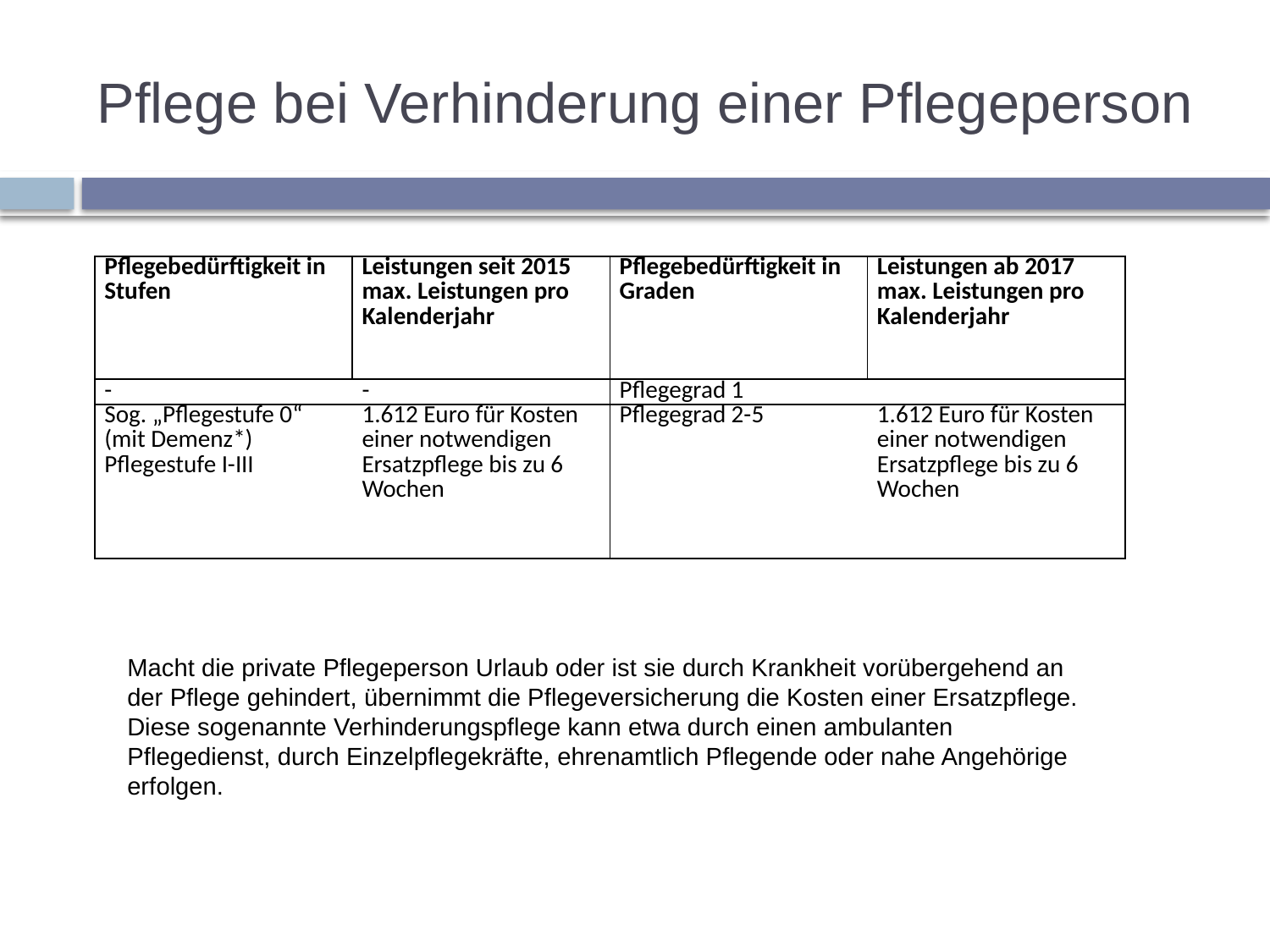

# Pflege bei Verhinderung einer Pflegeperson
| Pflegebedürftigkeit in Stufen | Leistungen seit 2015 max. Leistungen pro Kalenderjahr | Pflegebedürftigkeit in Graden | Leistungen ab 2017 max. Leistungen pro Kalenderjahr |
| --- | --- | --- | --- |
| - | - | Pflegegrad 1 |  |
| Sog. „Pflegestufe 0“ (mit Demenz\*) Pflegestufe I-III | 1.612 Euro für Kosten einer notwendigen Ersatzpflege bis zu 6 Wochen | Pflegegrad 2-5 | 1.612 Euro für Kosten einer notwendigen Ersatzpflege bis zu 6 Wochen |
Macht die private Pflegeperson Urlaub oder ist sie durch Krankheit vorübergehend an der Pflege gehindert, übernimmt die Pflegeversicherung die Kosten einer Ersatzpflege. Diese sogenannte Verhinderungspflege kann etwa durch einen ambulanten Pflegedienst, durch Einzelpflegekräfte, ehrenamtlich Pflegende oder nahe Angehörige erfolgen.